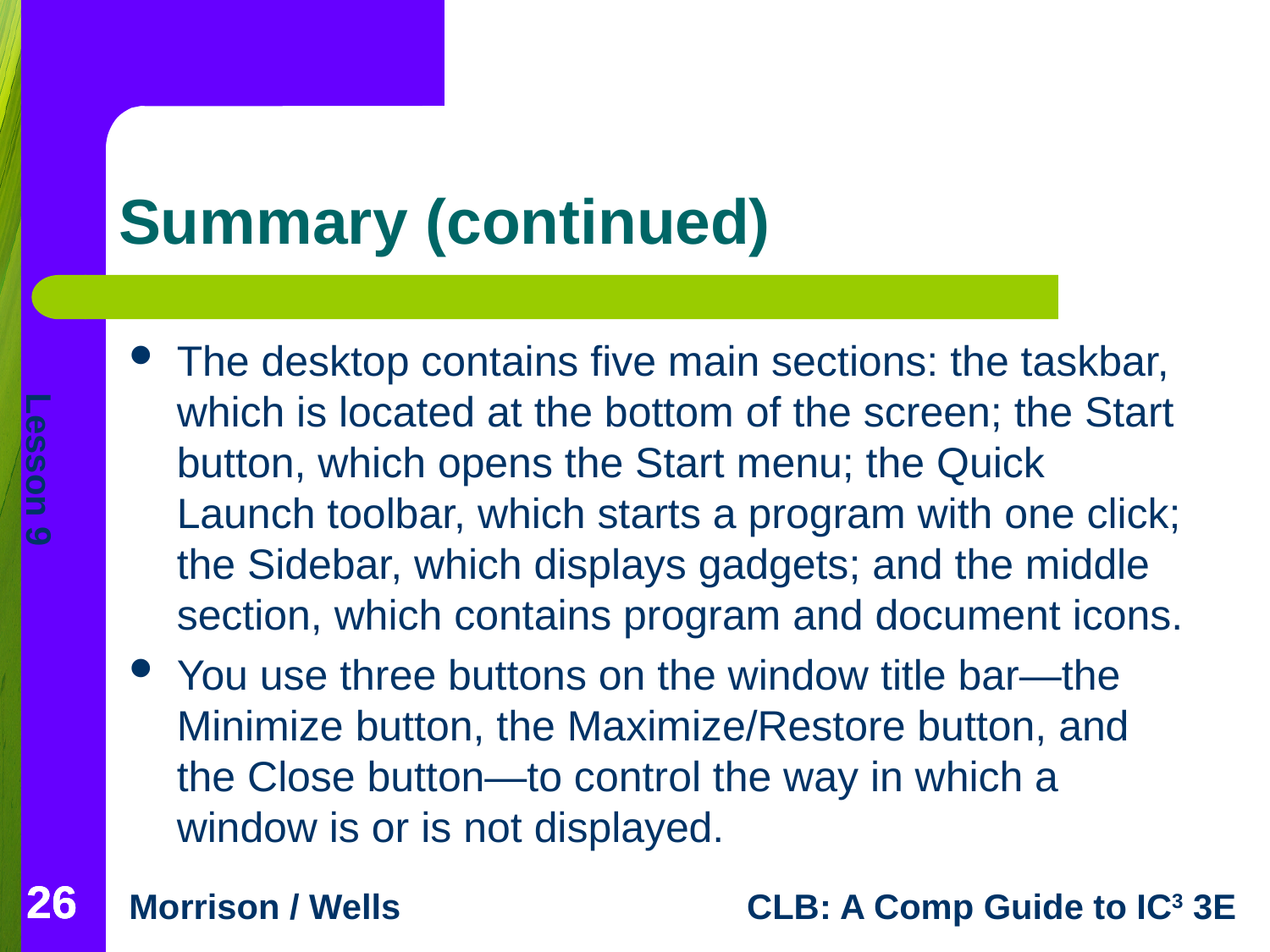

# Summary (continued)
The desktop contains five main sections: the taskbar, which is located at the bottom of the screen; the Start button, which opens the Start menu; the Quick Launch toolbar, which starts a program with one click; the Sidebar, which displays gadgets; and the middle section, which contains program and document icons.
You use three buttons on the window title bar—the Minimize button, the Maximize/Restore button, and the Close button—to control the way in which a window is or is not displayed.
26
26
26